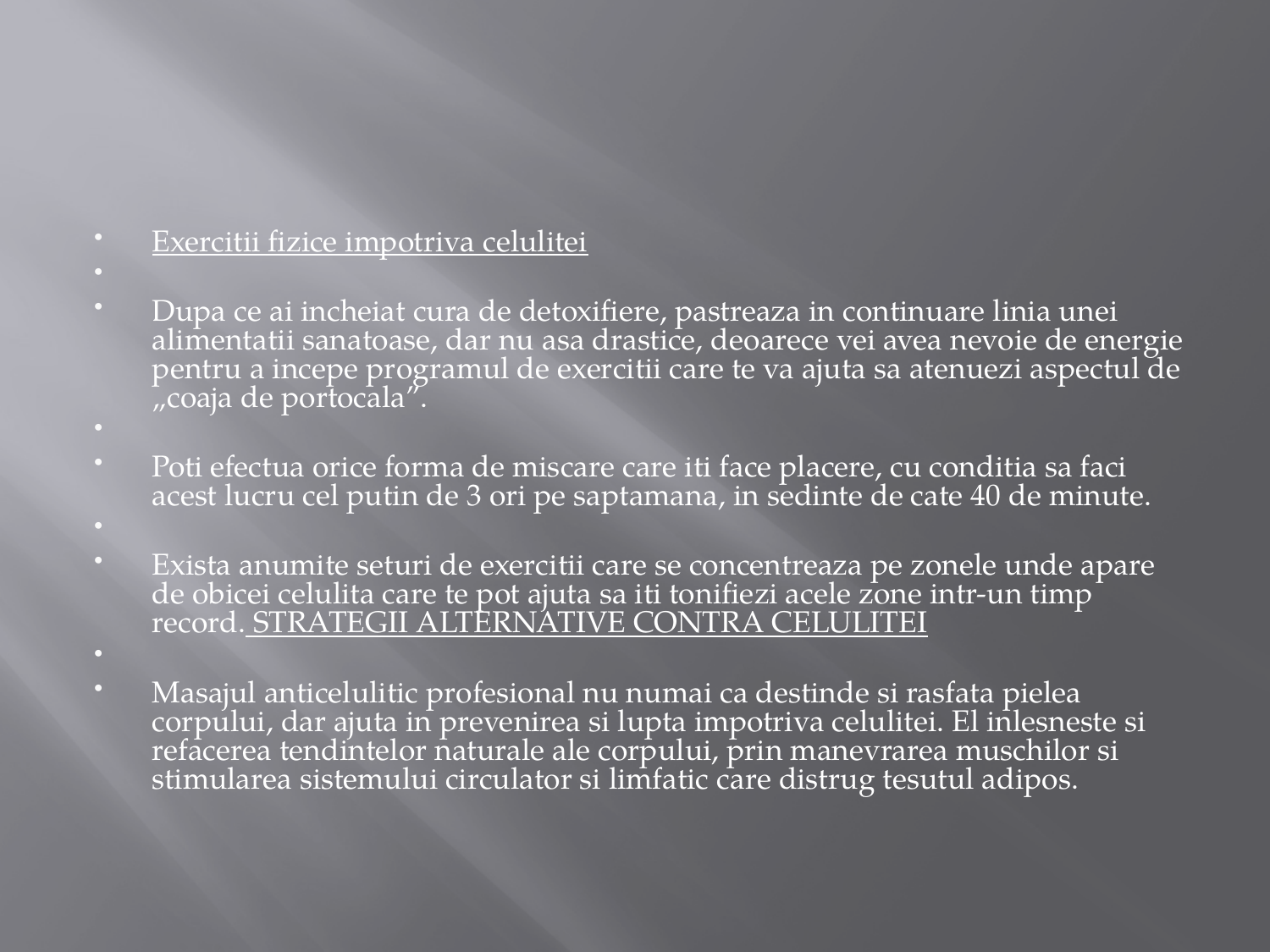

#
Exercitii fizice impotriva celulitei

Dupa ce ai incheiat cura de detoxifiere, pastreaza in continuare linia unei alimentatii sanatoase, dar nu asa drastice, deoarece vei avea nevoie de energie pentru a incepe programul de exercitii care te va ajuta sa atenuezi aspectul de „coaja de portocala”.

Poti efectua orice forma de miscare care iti face placere, cu conditia sa faci acest lucru cel putin de 3 ori pe saptamana, in sedinte de cate 40 de minute.

Exista anumite seturi de exercitii care se concentreaza pe zonele unde apare de obicei celulita care te pot ajuta sa iti tonifiezi acele zone intr-un timp record. STRATEGII ALTERNATIVE CONTRA CELULITEI

Masajul anticelulitic profesional nu numai ca destinde si rasfata pielea corpului, dar ajuta in prevenirea si lupta impotriva celulitei. El inlesneste si refacerea tendintelor naturale ale corpului, prin manevrarea muschilor si stimularea sistemului circulator si limfatic care distrug tesutul adipos.